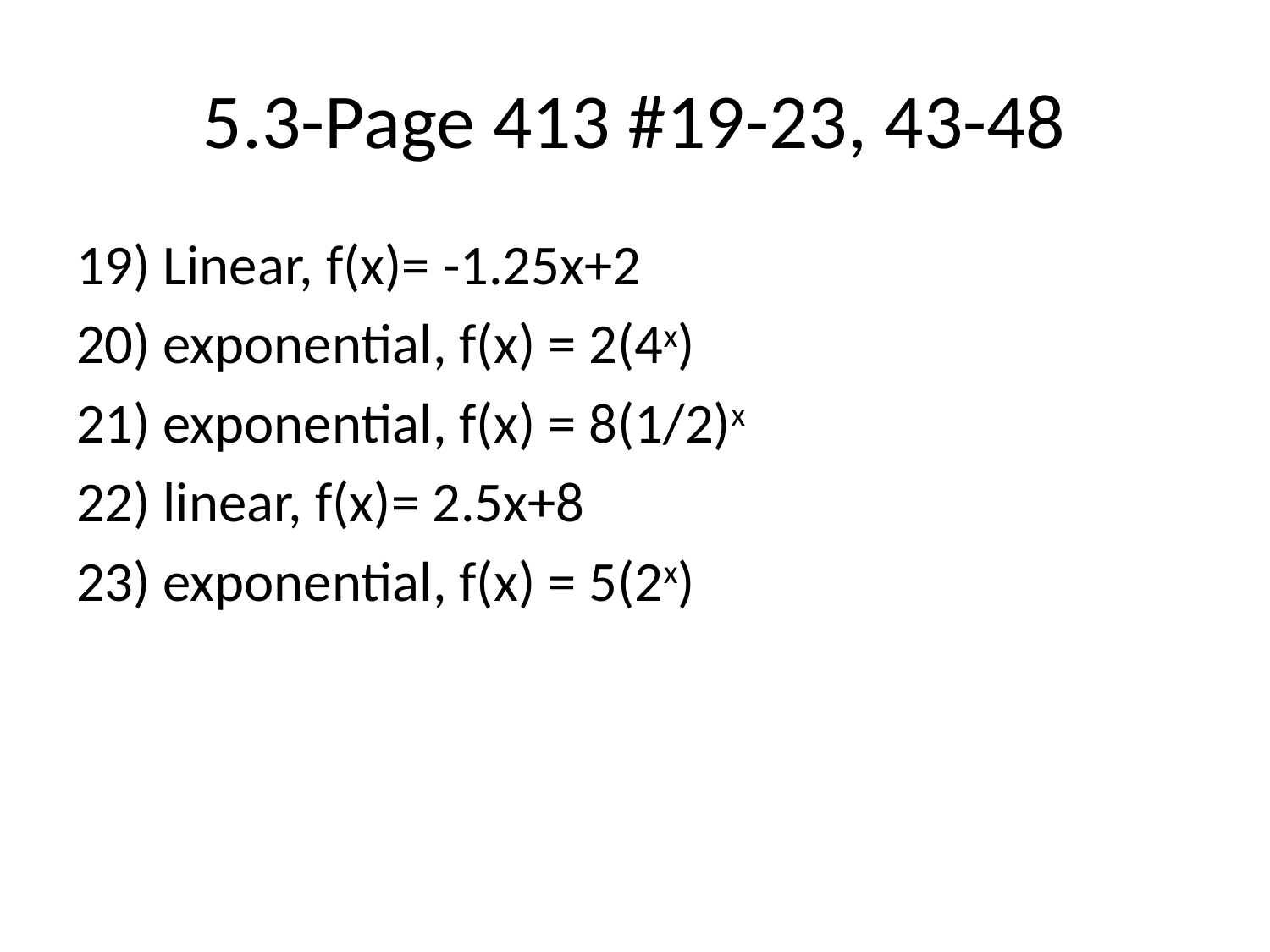

# 5.3-Page 413 #19-23, 43-48
19) Linear, f(x)= -1.25x+2
20) exponential, f(x) = 2(4x)
21) exponential, f(x) = 8(1/2)x
22) linear, f(x)= 2.5x+8
23) exponential, f(x) = 5(2x)